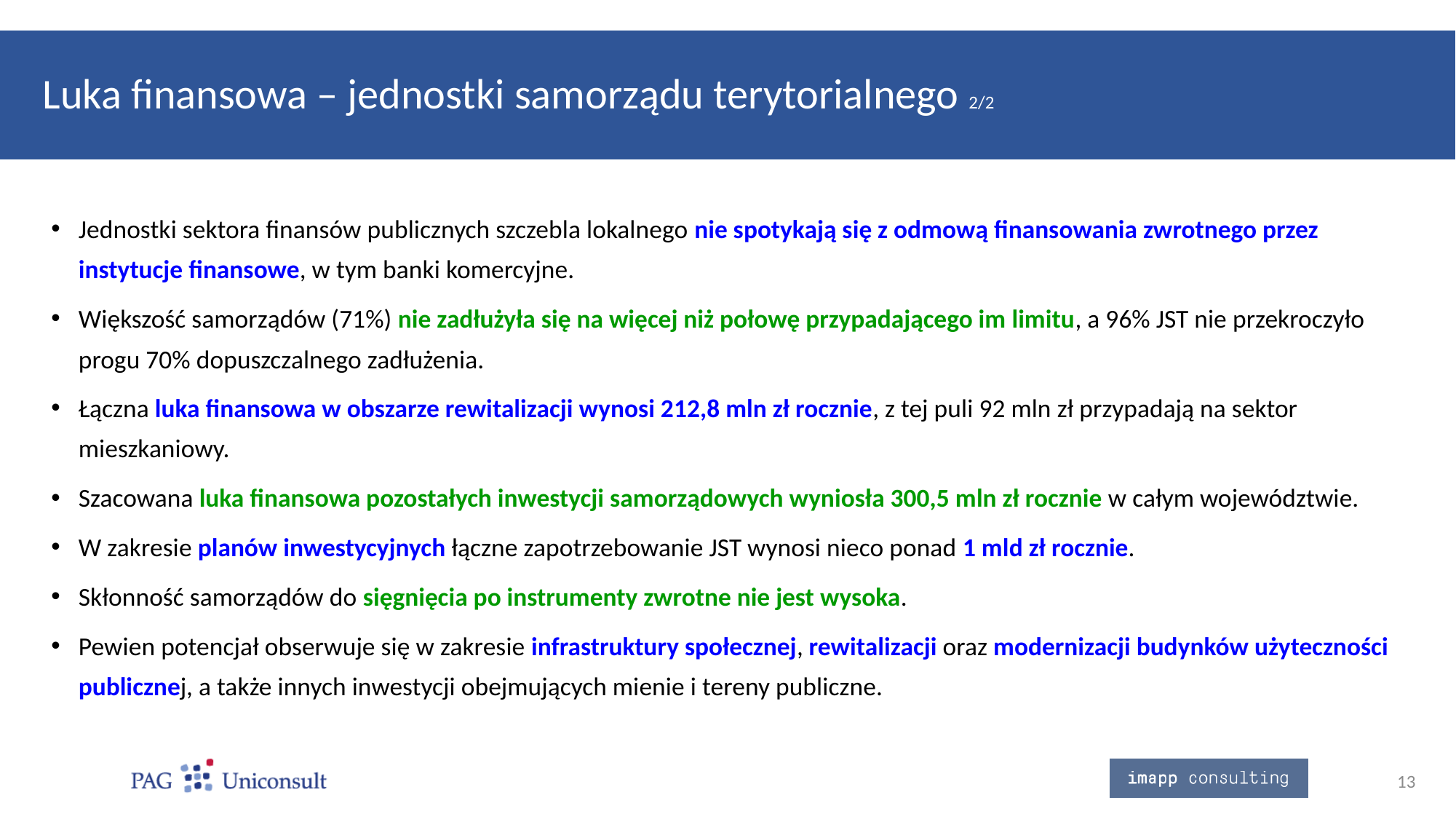

# Luka finansowa – jednostki samorządu terytorialnego 2/2
Jednostki sektora finansów publicznych szczebla lokalnego nie spotykają się z odmową finansowania zwrotnego przez instytucje finansowe, w tym banki komercyjne.
Większość samorządów (71%) nie zadłużyła się na więcej niż połowę przypadającego im limitu, a 96% JST nie przekroczyło progu 70% dopuszczalnego zadłużenia.
Łączna luka finansowa w obszarze rewitalizacji wynosi 212,8 mln zł rocznie, z tej puli 92 mln zł przypadają na sektor mieszkaniowy.
Szacowana luka finansowa pozostałych inwestycji samorządowych wyniosła 300,5 mln zł rocznie w całym województwie.
W zakresie planów inwestycyjnych łączne zapotrzebowanie JST wynosi nieco ponad 1 mld zł rocznie.
Skłonność samorządów do sięgnięcia po instrumenty zwrotne nie jest wysoka.
Pewien potencjał obserwuje się w zakresie infrastruktury społecznej, rewitalizacji oraz modernizacji budynków użyteczności publicznej, a także innych inwestycji obejmujących mienie i tereny publiczne.
13